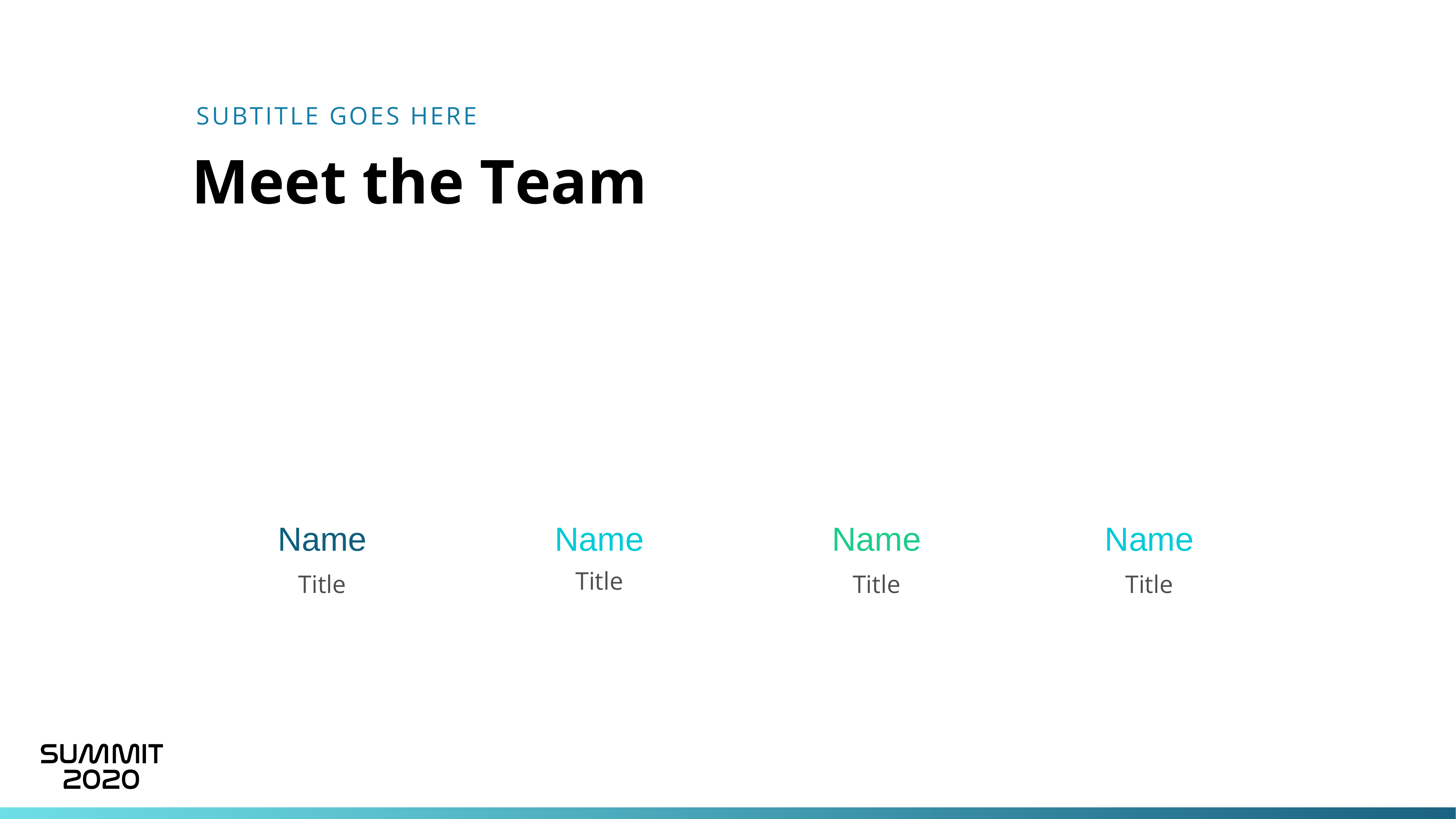

SUBTITLE GOES HERE
Meet the Team

Name
Name
Name
Name
Title
Title
Title
Title